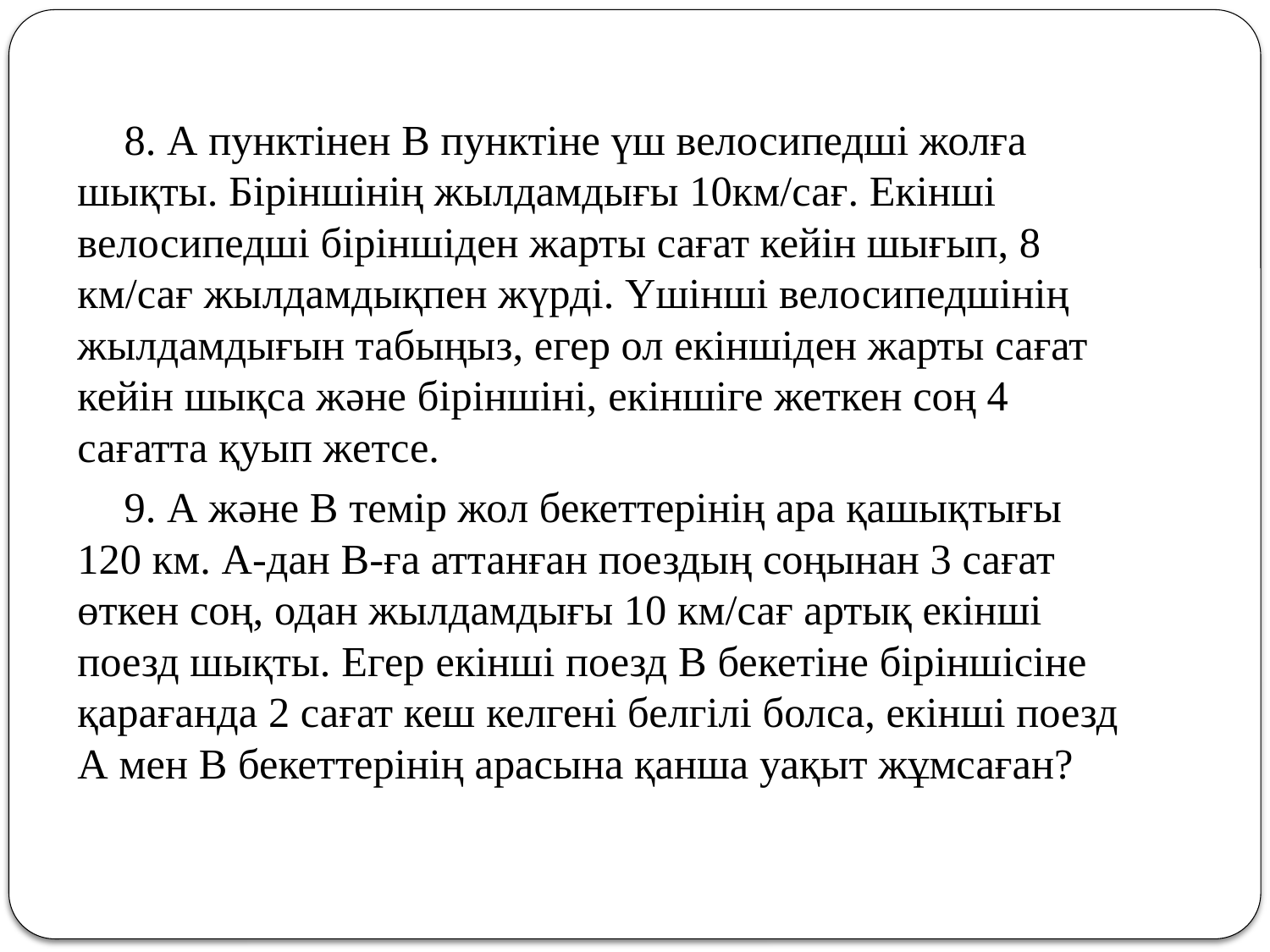

8. А пунктінен В пунктіне үш велосипедші жолға шықты. Біріншінің жылдамдығы 10км/сағ. Екінші велосипедші біріншіден жарты сағат кейін шығып, 8 км/сағ жылдамдықпен жүрді. Үшінші велосипедшінің жылдамдығын табыңыз, егер ол екіншіден жарты сағат кейін шықса және біріншіні, екіншіге жеткен соң 4 сағатта қуып жетсе.
9. А және В темір жол бекеттерінің ара қашықтығы 120 км. А-дан В-ға аттанған поездың соңынан 3 сағат өткен соң, одан жылдамдығы 10 км/сағ артық екінші поезд шықты. Егер екінші поезд В бекетіне біріншісіне қарағанда 2 сағат кеш келгені белгілі болса, екінші поезд А мен В бекеттерінің арасына қанша уақыт жұмсаған?